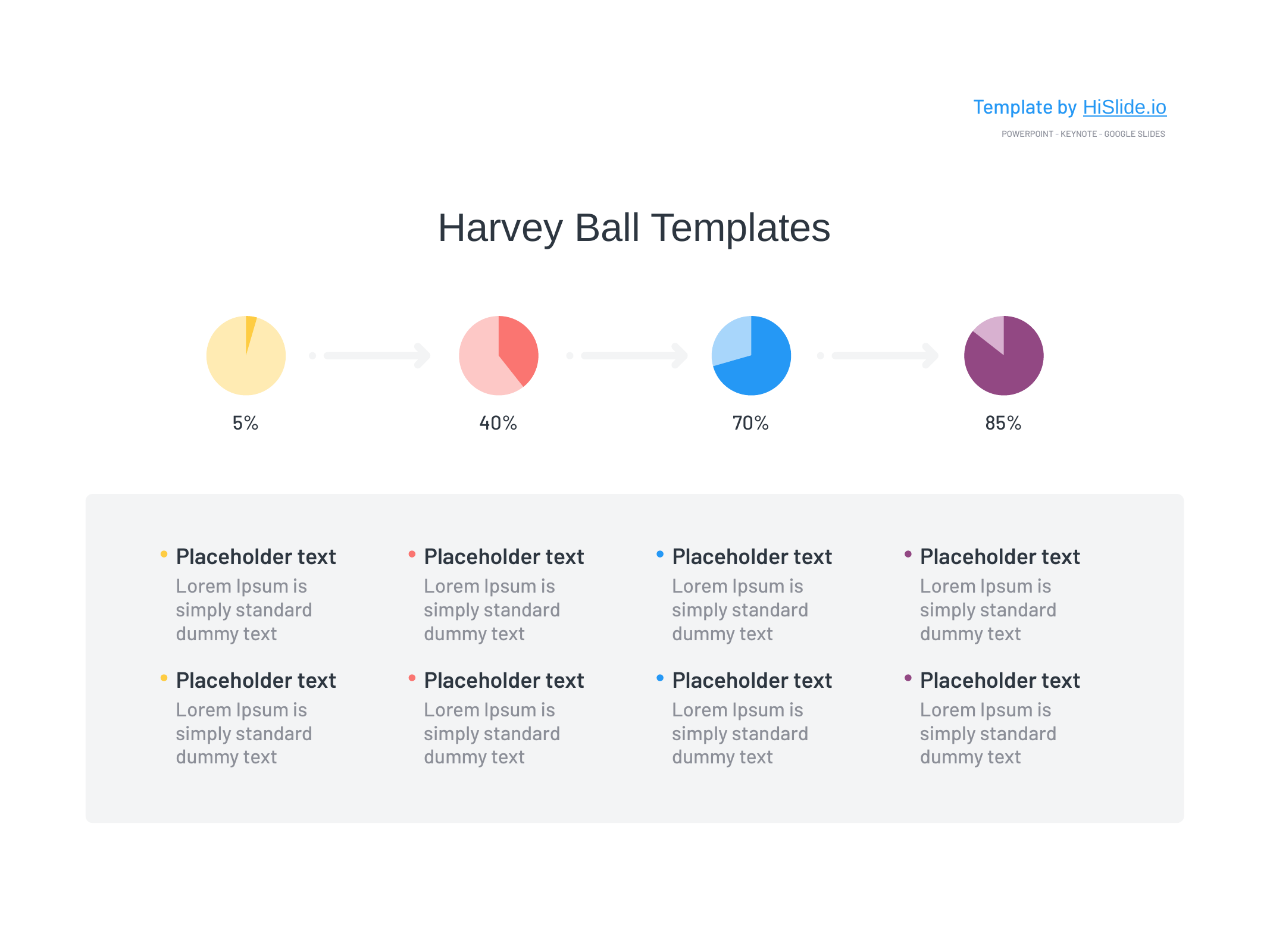

Template by HiSlide.io
PowerPoint - Keynote - Google Slides
Harvey Ball Templates

5%
40%
70%
85%

Placeholder text
Placeholder text
Placeholder text
Placeholder text

Lorem Ipsum is simply standard dummy text
Lorem Ipsum is simply standard dummy text
Lorem Ipsum is simply standard dummy text
Lorem Ipsum is simply standard dummy text
Placeholder text
Placeholder text
Placeholder text
Placeholder text

Lorem Ipsum is simply standard dummy text
Lorem Ipsum is simply standard dummy text
Lorem Ipsum is simply standard dummy text
Lorem Ipsum is simply standard dummy text